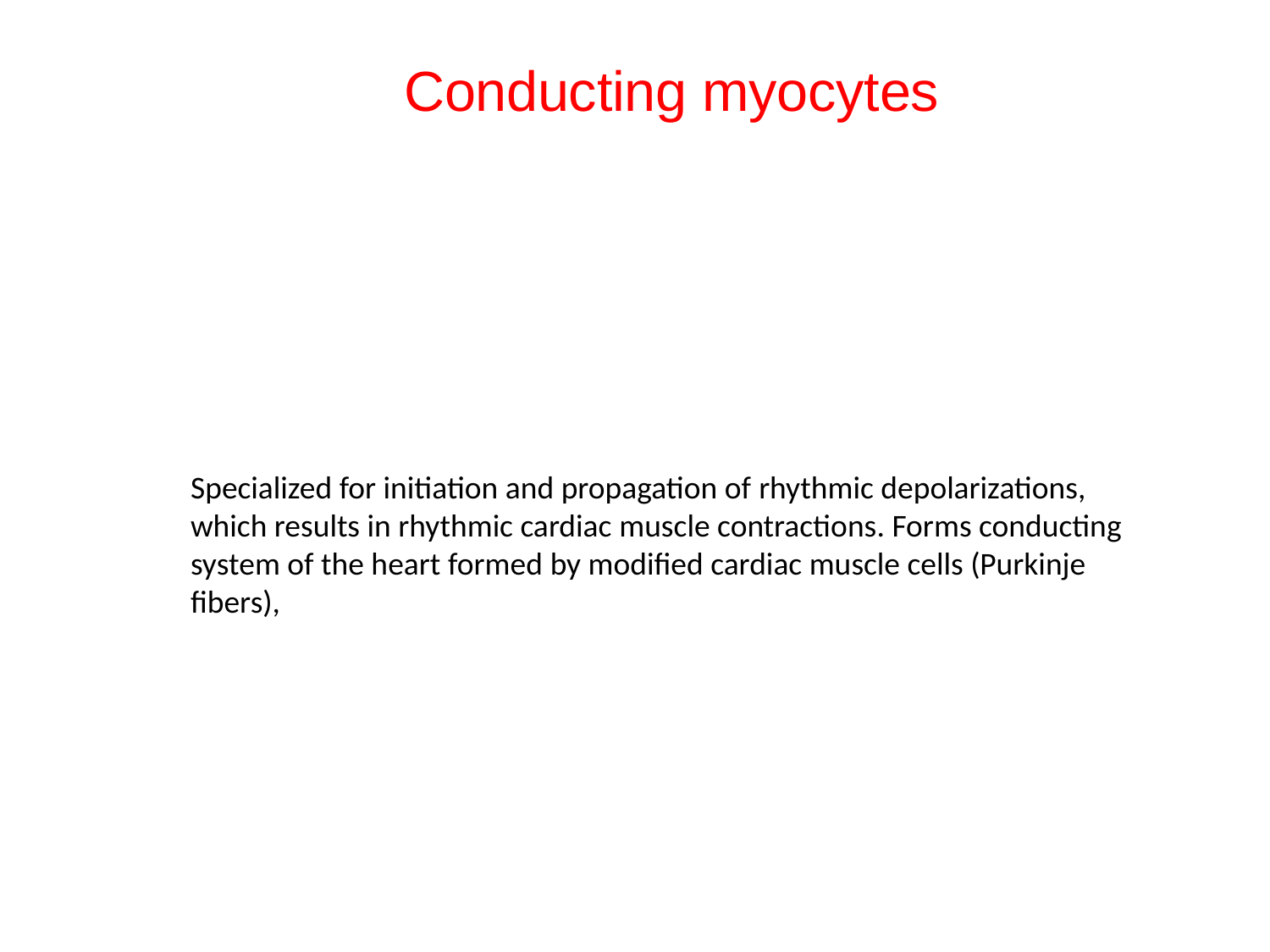

# Conducting myocytes
Specialized for initiation and propagation of rhythmic depolarizations, which results in rhythmic cardiac muscle contractions. Forms conducting system of the heart formed by modified cardiac muscle cells (Purkinje fibers),